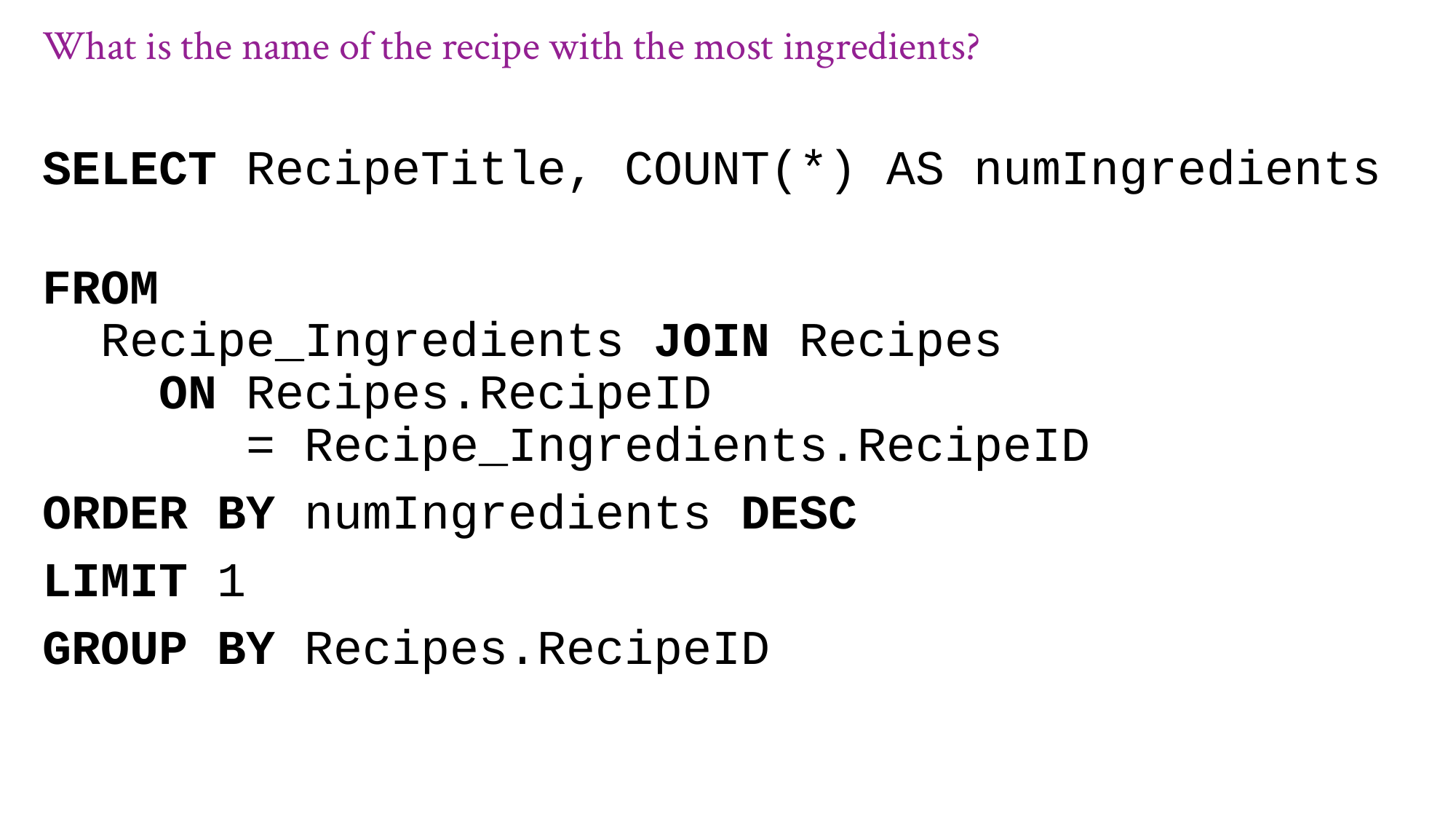

# What is the name of the recipe with the most ingredients?
SELECT RecipeTitle, COUNT(*) AS numIngredients
FROM
  Recipe_Ingredients JOIN Recipes
    ON Recipes.RecipeID
       = Recipe_Ingredients.RecipeID
ORDER BY numIngredients DESC
LIMIT 1
GROUP BY Recipes.RecipeID